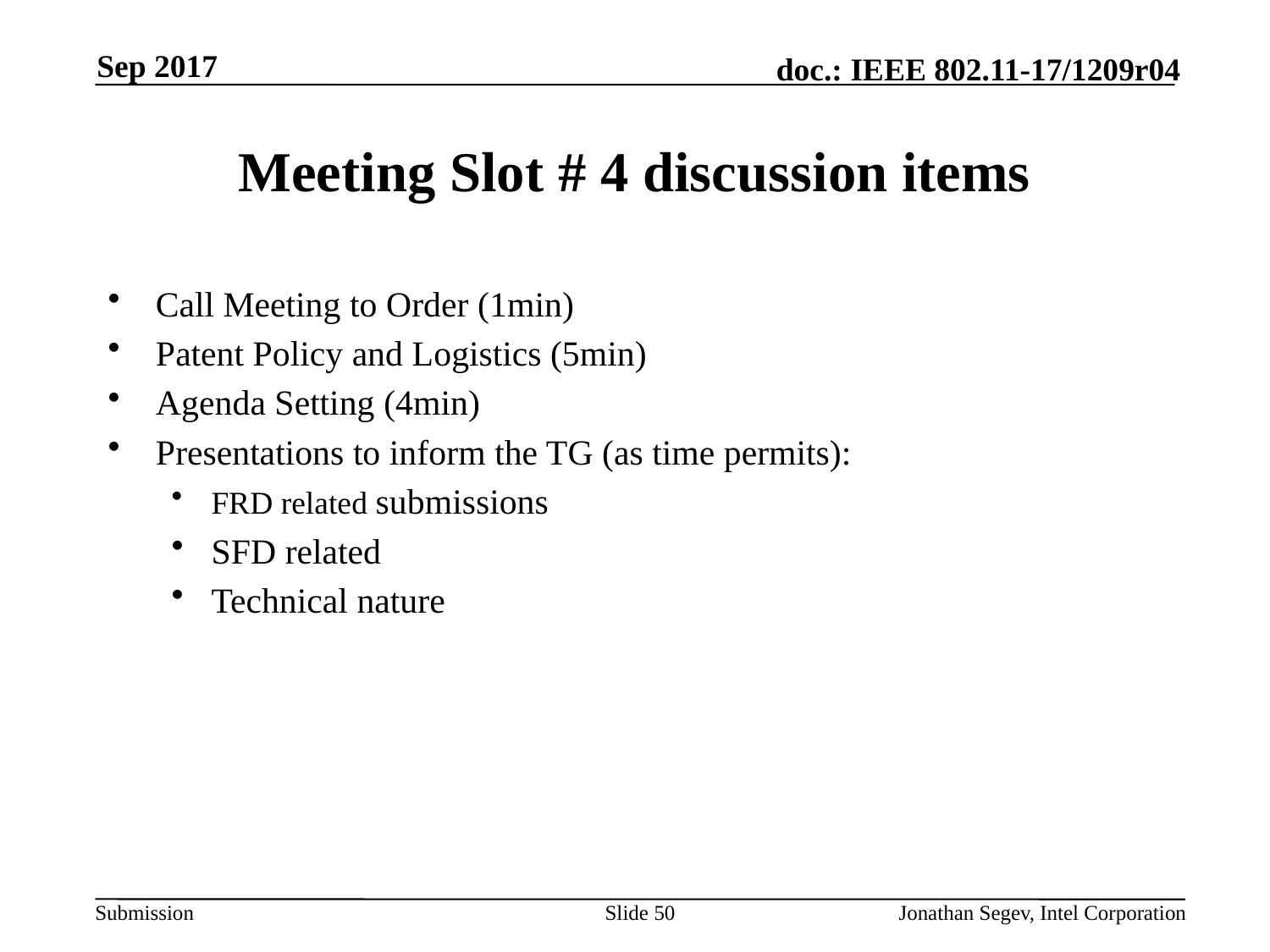

Sep 2017
# Meeting Slot # 4 discussion items
Call Meeting to Order (1min)
Patent Policy and Logistics (5min)
Agenda Setting (4min)
Presentations to inform the TG (as time permits):
FRD related submissions
SFD related
Technical nature

Slide 50
Jonathan Segev, Intel Corporation